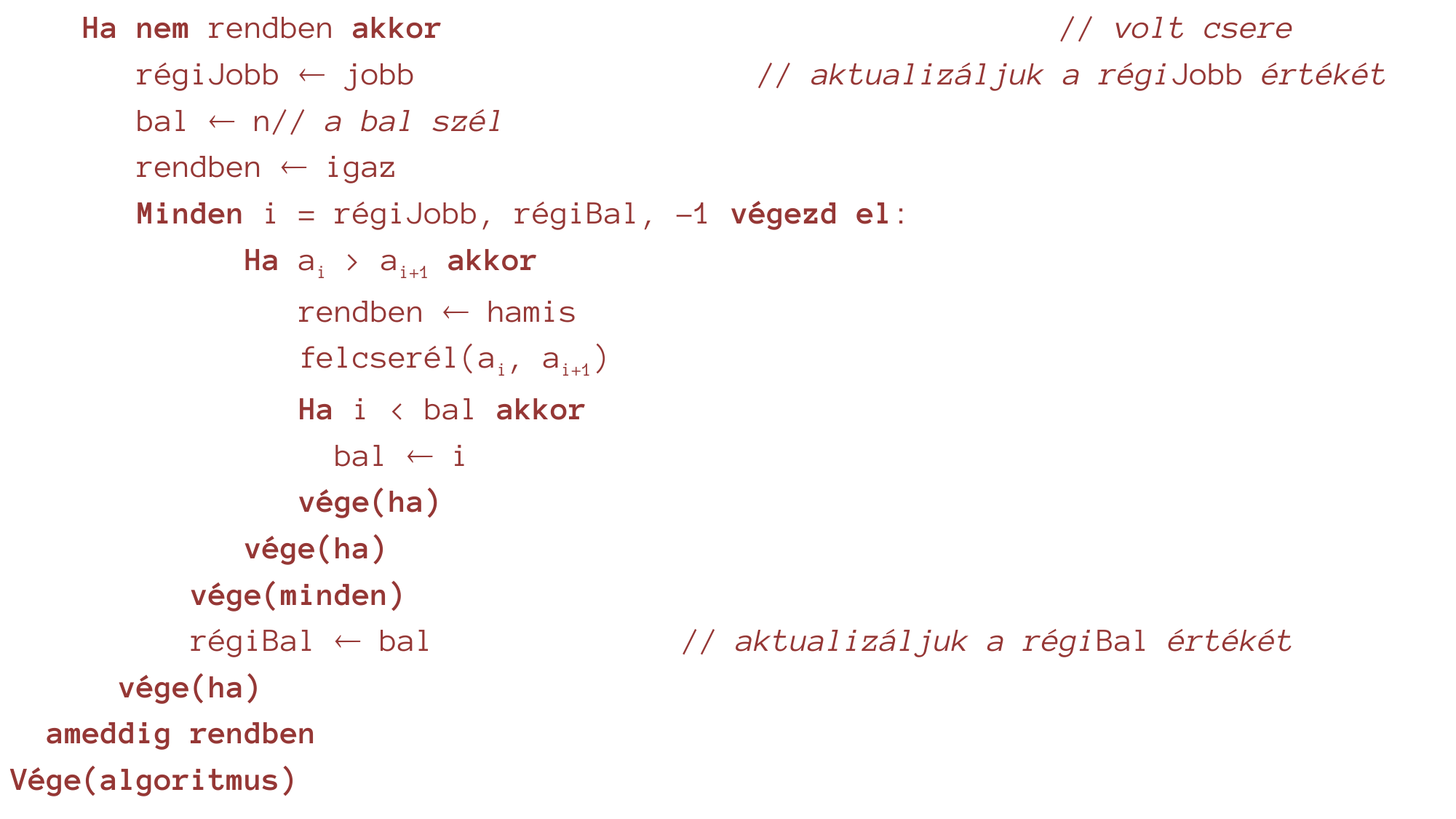

Ha nem rendben akkor	                                  // volt csere
       régiJobb ← jobb                   // aktualizáljuk a régiJobb értékét
       bal ← n// a bal szél
       rendben ← igaz
       Minden i = régiJobb, régiBal, -1 végezd el:
             Ha ai > ai+1 akkor
                rendben ← hamis
                felcserél(ai, ai+1)
                Ha i < bal akkor
                  bal ← i
                vége(ha)
             vége(ha)
          vége(minden)
          régiBal ← bal	             // aktualizáljuk a régiBal értékét
      vége(ha)
  ameddig rendben
Vége(algoritmus)